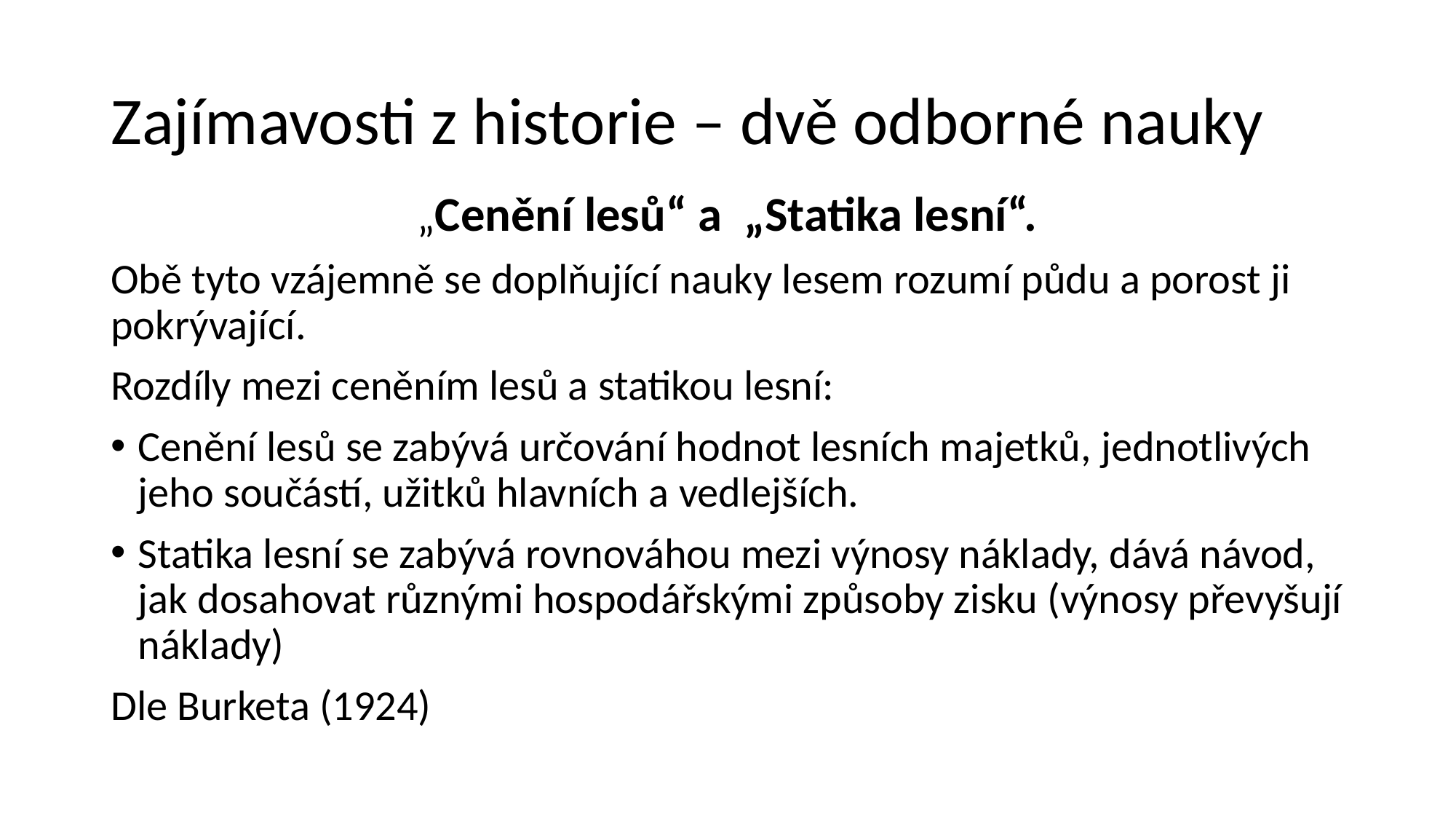

# Zajímavosti z historie – dvě odborné nauky
„Cenění lesů“ a  „Statika lesní“.
Obě tyto vzájemně se doplňující nauky lesem rozumí půdu a porost ji pokrývající.
Rozdíly mezi ceněním lesů a statikou lesní:
Cenění lesů se zabývá určování hodnot lesních majetků, jednotlivých jeho součástí, užitků hlavních a vedlejších.
Statika lesní se zabývá rovnováhou mezi výnosy náklady, dává návod, jak dosahovat různými hospodářskými způsoby zisku (výnosy převyšují náklady)
Dle Burketa (1924)